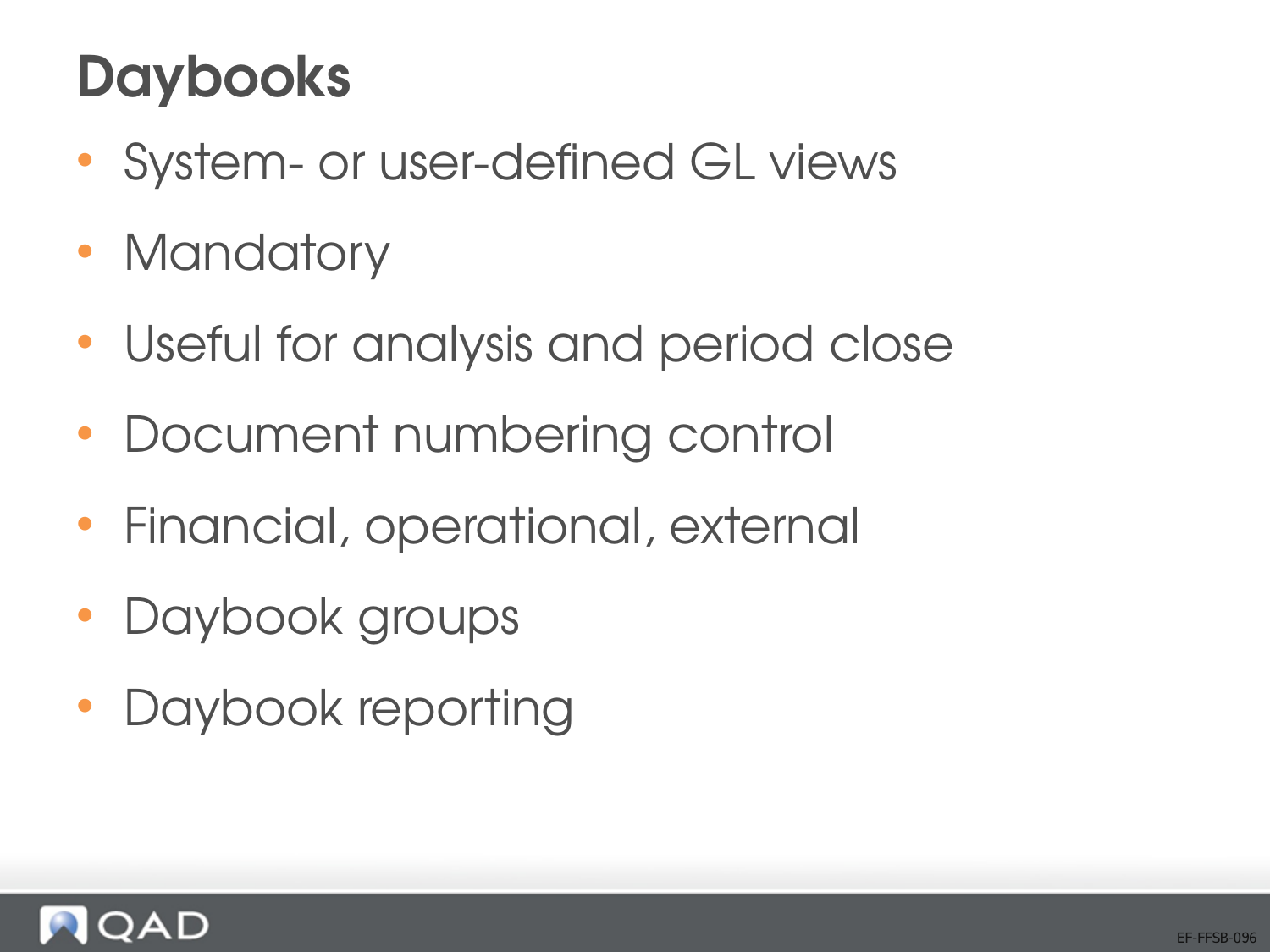

# Daybooks
System- or user-defined GL views
Mandatory
Useful for analysis and period close
Document numbering control
Financial, operational, external
Daybook groups
Daybook reporting
EF-FFSB-096